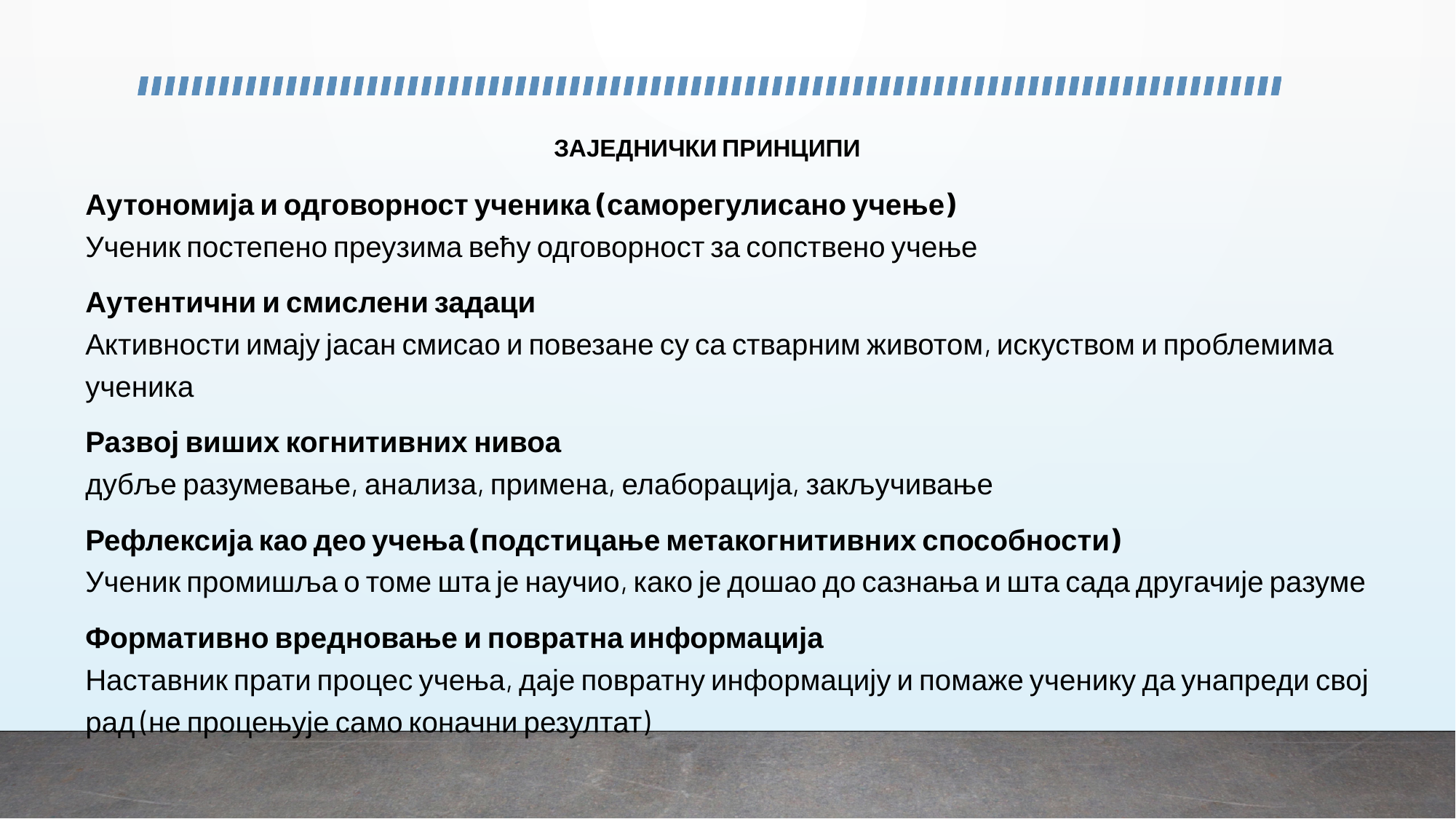

# ЗАЈЕДНИЧКИ ПРИНЦИПИ
Аутономија и одговорност ученика (саморегулисано учење)
Ученик постепено преузима већу одговорност за сопствено учење
Аутентични и смислени задаци
Активности имају јасан смисао и повезане су са стварним животом, искуством и проблемима ученика
Развој виших когнитивних нивоа
дубље разумевање, анализа, примена, елаборација, закључивање
Рефлексија као део учења (подстицање метакогнитивних способности)
Ученик промишља о томе шта је научио, како је дошао до сазнања и шта сада другачије разуме
Формативно вредновање и повратна информација
Наставник прати процес учења, даје повратну информацију и помаже ученику да унапреди свој рад (не процењује само коначни резултат)